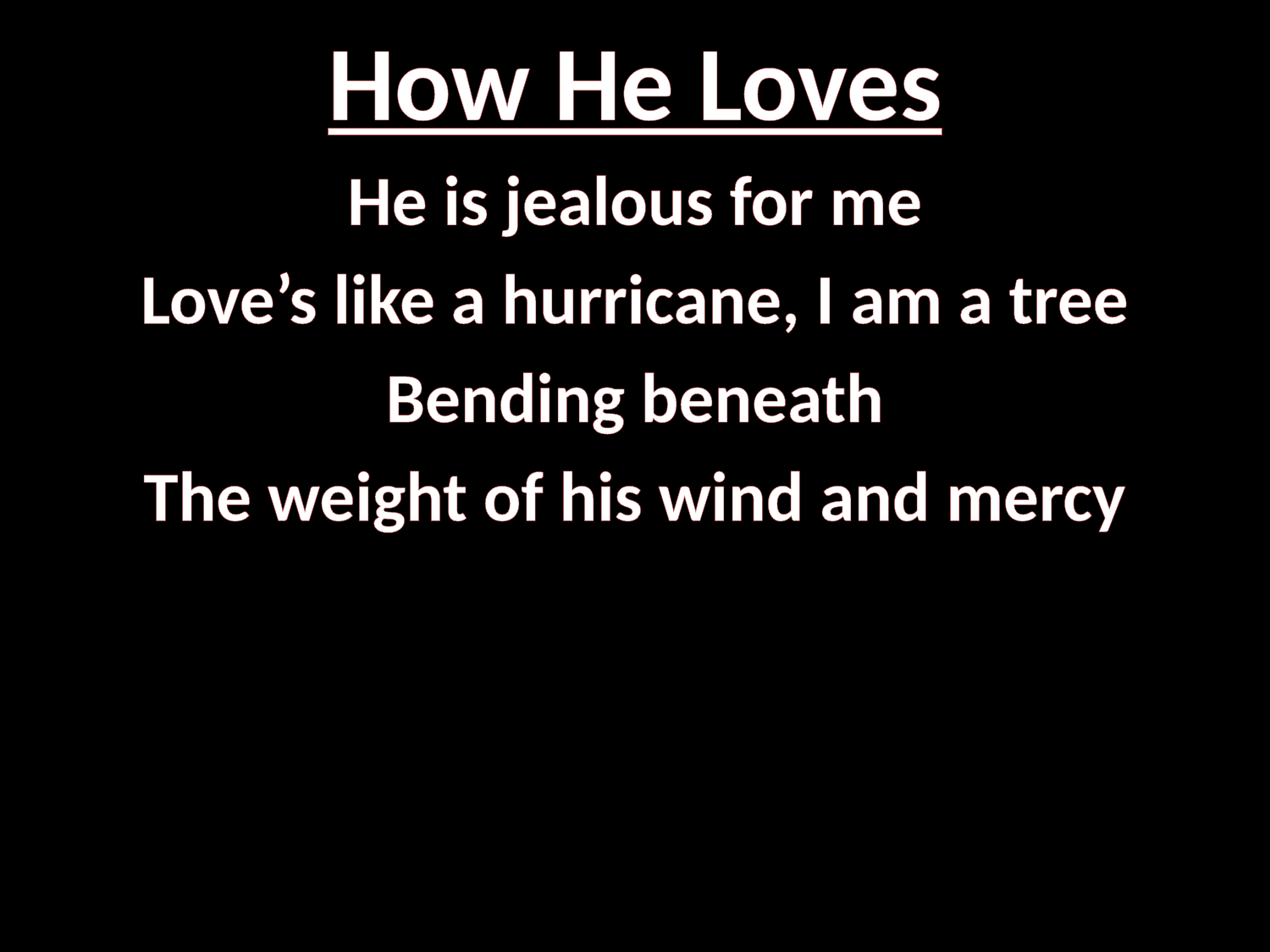

# How He Loves
He is jealous for me
Love’s like a hurricane, I am a tree
Bending beneath
The weight of his wind and mercy